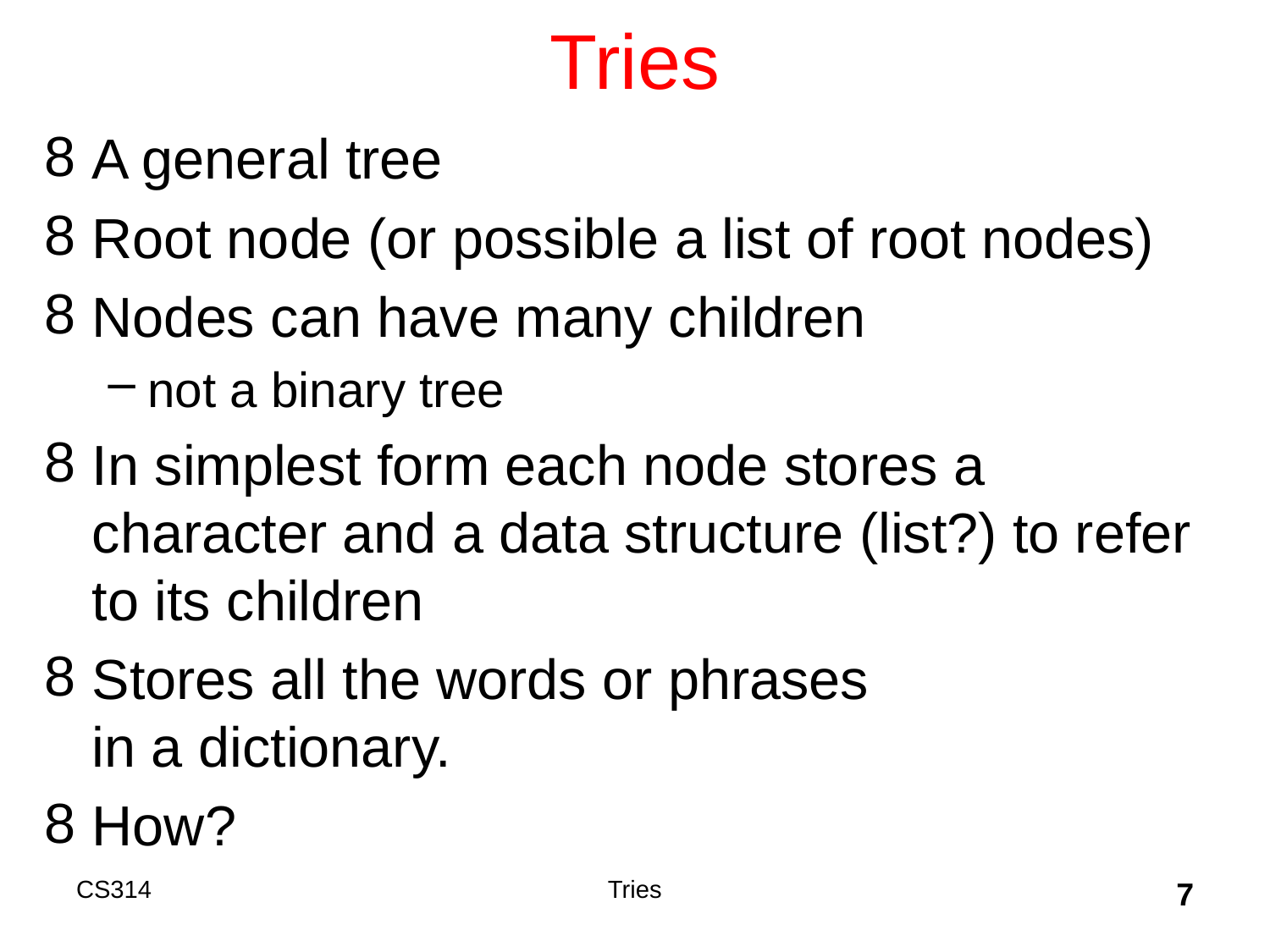

# Tries
A general tree
Root node (or possible a list of root nodes)
Nodes can have many children
not a binary tree
In simplest form each node stores a character and a data structure (list?) to refer to its children
Stores all the words or phrases
in a dictionary.
How?
CS314
Tries
7